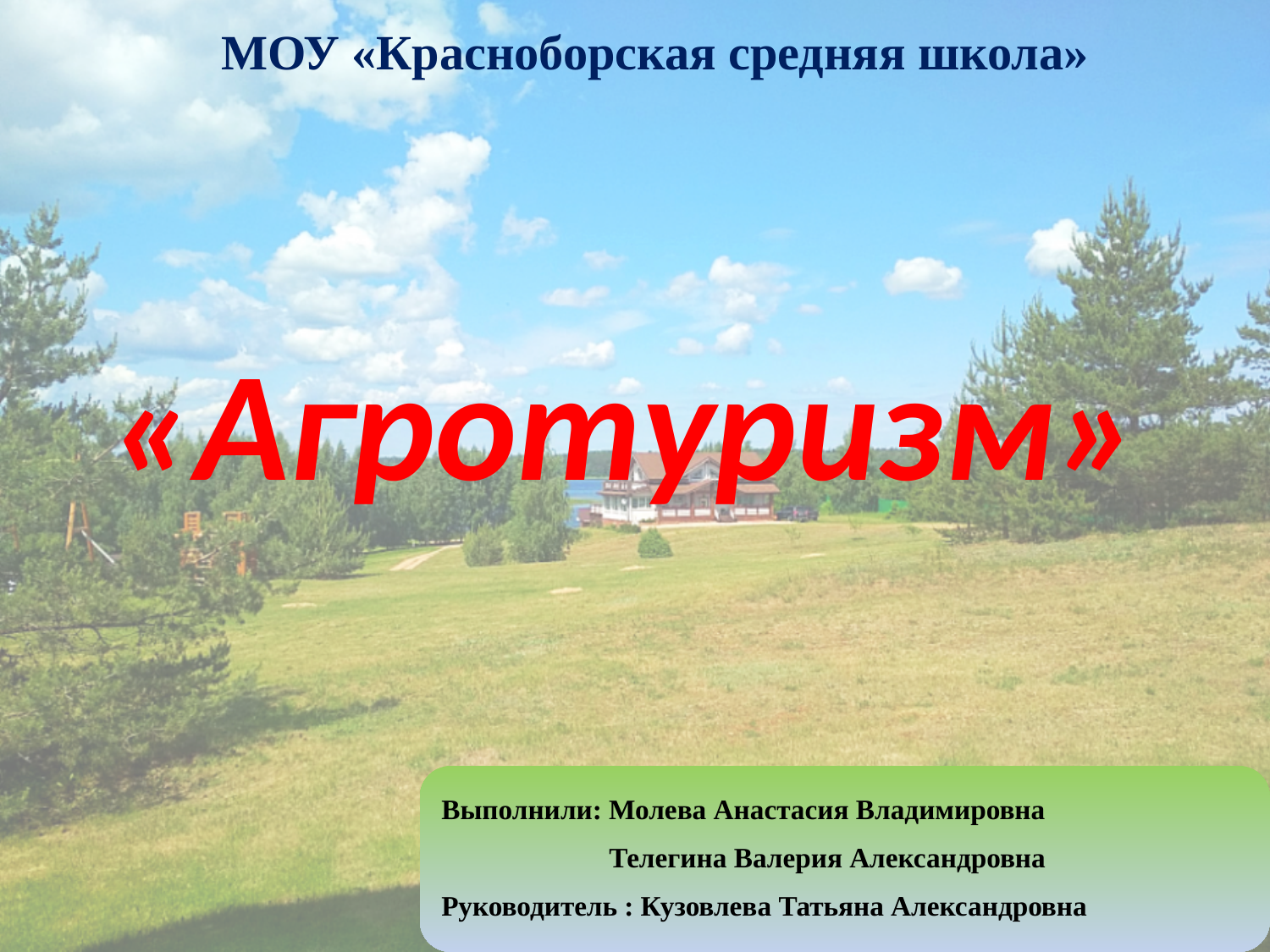

МОУ «Красноборская средняя школа»
# «Агротуризм»
Выполнили: Молева Анастасия Владимировна
                        Телегина Валерия Александровна
Руководитель : Кузовлева Татьяна Александровна
2019-2020